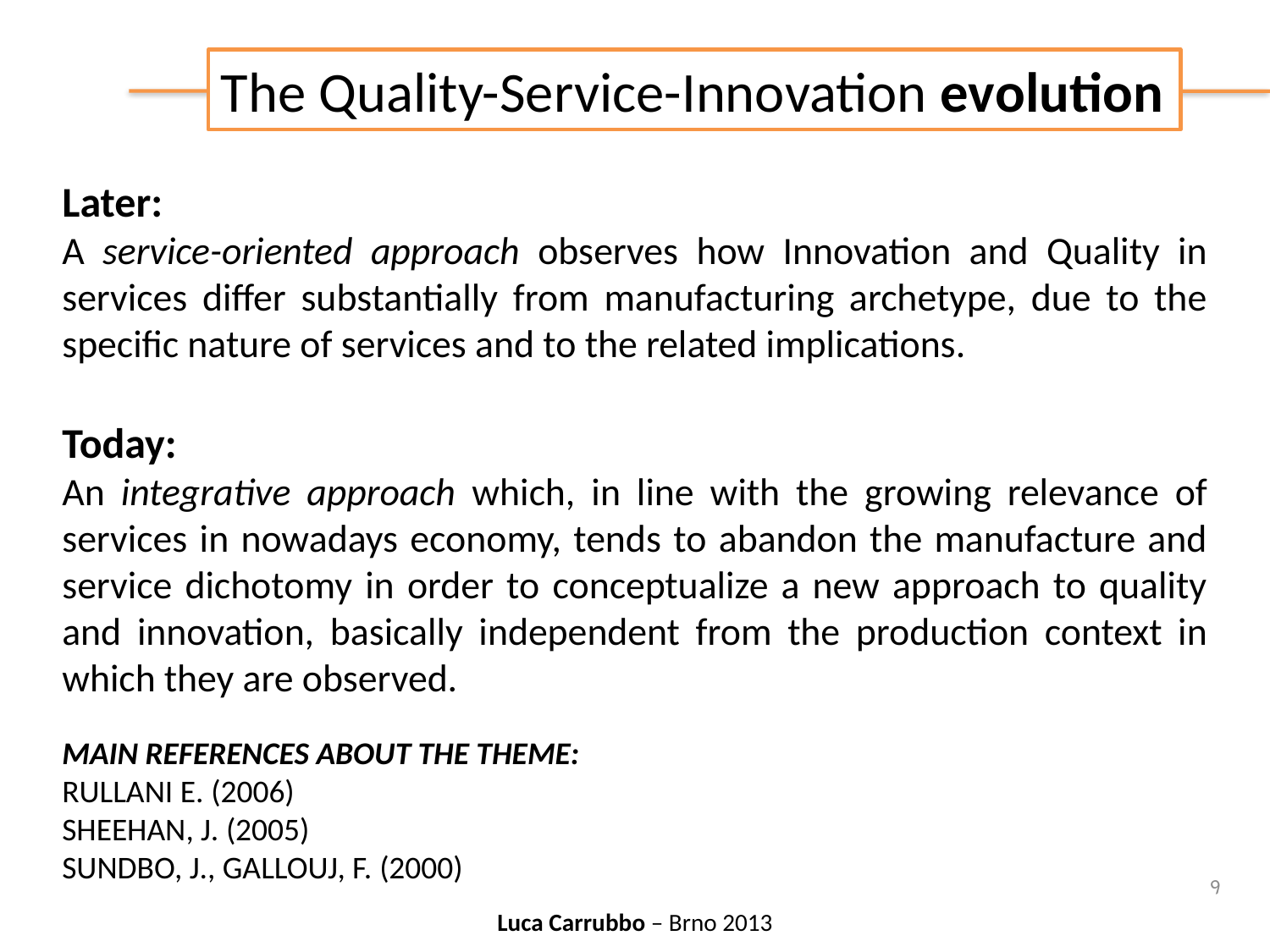

The Quality-Service-Innovation evolution
Later:
A service-oriented approach observes how Innovation and Quality in services differ substantially from manufacturing archetype, due to the specific nature of services and to the related implications.

Today:
An integrative approach which, in line with the growing relevance of services in nowadays economy, tends to abandon the manufacture and service dichotomy in order to conceptualize a new approach to quality and innovation, basically independent from the production context in which they are observed.

Main References about the theme:
Rullani E. (2006)
Sheehan, J. (2005)
Sundbo, J., Gallouj, F. (2000)
9